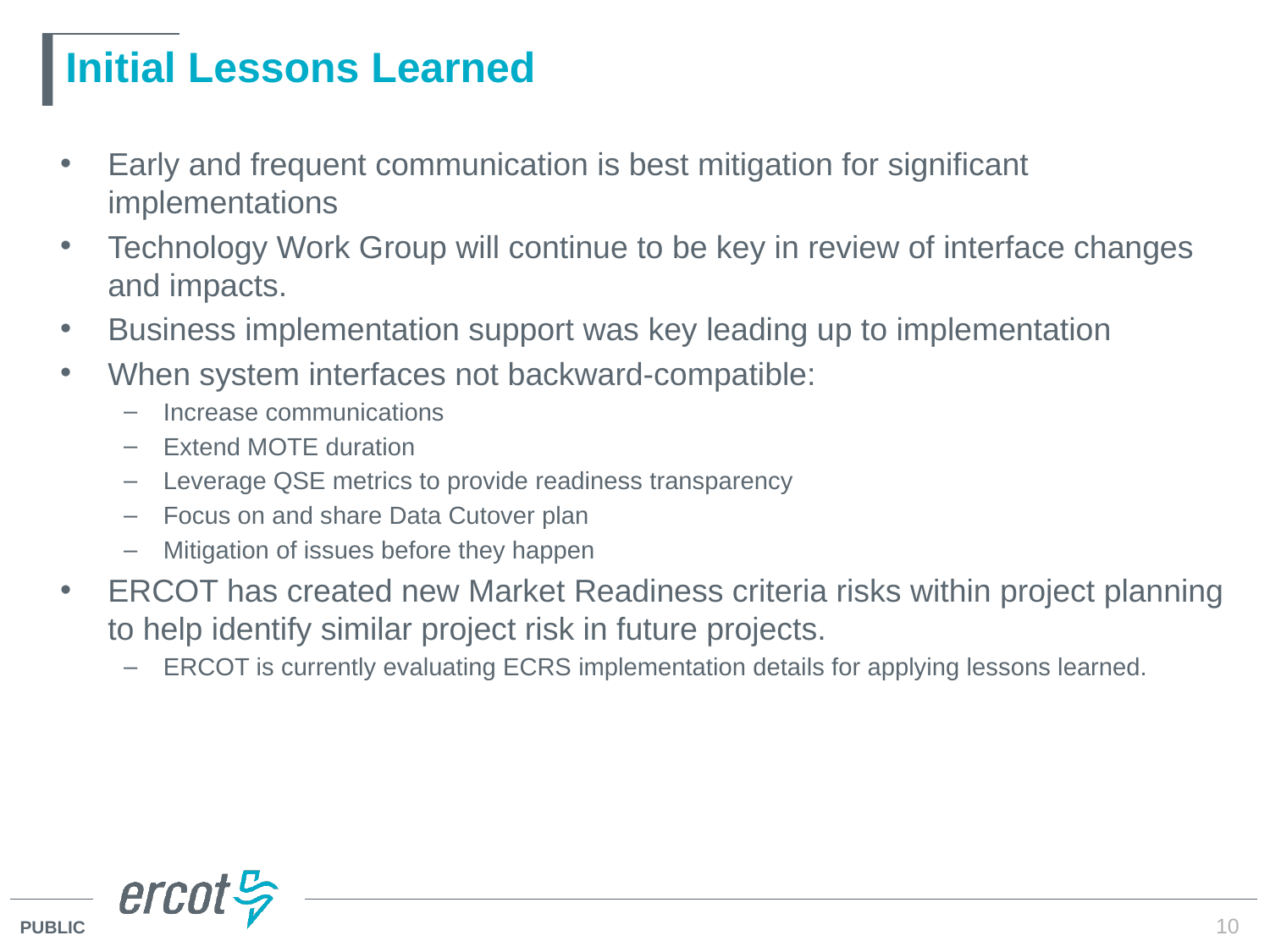

# Initial Lessons Learned
Early and frequent communication is best mitigation for significant implementations
Technology Work Group will continue to be key in review of interface changes and impacts.
Business implementation support was key leading up to implementation
When system interfaces not backward-compatible:
Increase communications
Extend MOTE duration
Leverage QSE metrics to provide readiness transparency
Focus on and share Data Cutover plan
Mitigation of issues before they happen
ERCOT has created new Market Readiness criteria risks within project planning to help identify similar project risk in future projects.
ERCOT is currently evaluating ECRS implementation details for applying lessons learned.
10